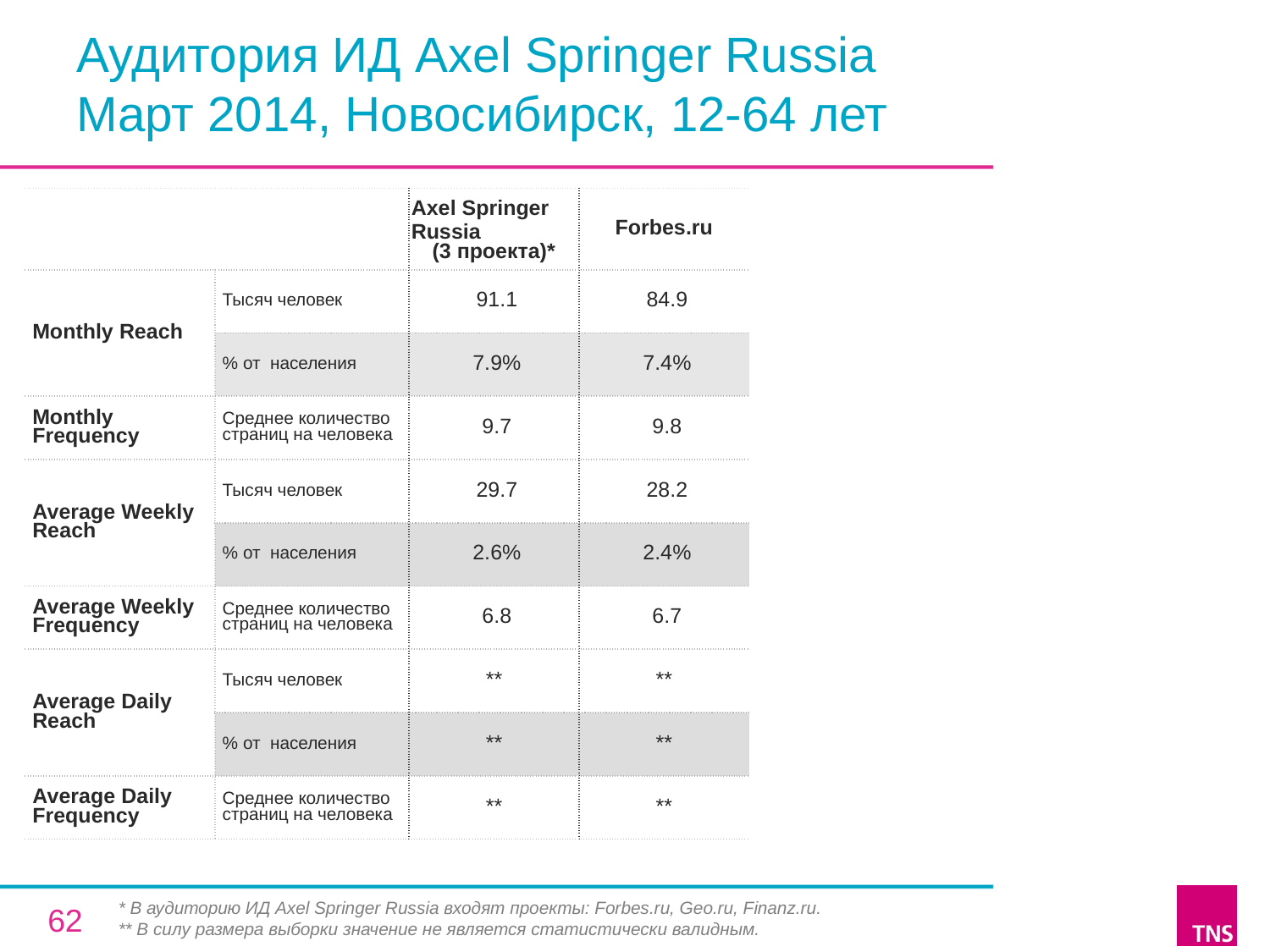

# Аудитория ИД Axel Springer Russia Март 2014, Новосибирск, 12-64 лет
|  |  | Axel Springer Russia (3 проекта)\* | Forbes.ru |
| --- | --- | --- | --- |
| Monthly Reach | Тысяч человек | 91.1 | 84.9 |
|  | % от населения | 7.9% | 7.4% |
| Monthly Frequency | Среднее количество страниц на человека | 9.7 | 9.8 |
| Average Weekly Reach | Тысяч человек | 29.7 | 28.2 |
|  | % от населения | 2.6% | 2.4% |
| Average Weekly Frequency | Среднее количество страниц на человека | 6.8 | 6.7 |
| Average Daily Reach | Тысяч человек | \*\* | \*\* |
|  | % от населения | \*\* | \*\* |
| Average Daily Frequency | Среднее количество страниц на человека | \*\* | \*\* |
* В аудиторию ИД Axel Springer Russia входят проекты: Forbes.ru, Geo.ru, Finanz.ru.
** В силу размера выборки значение не является статистически валидным.
62